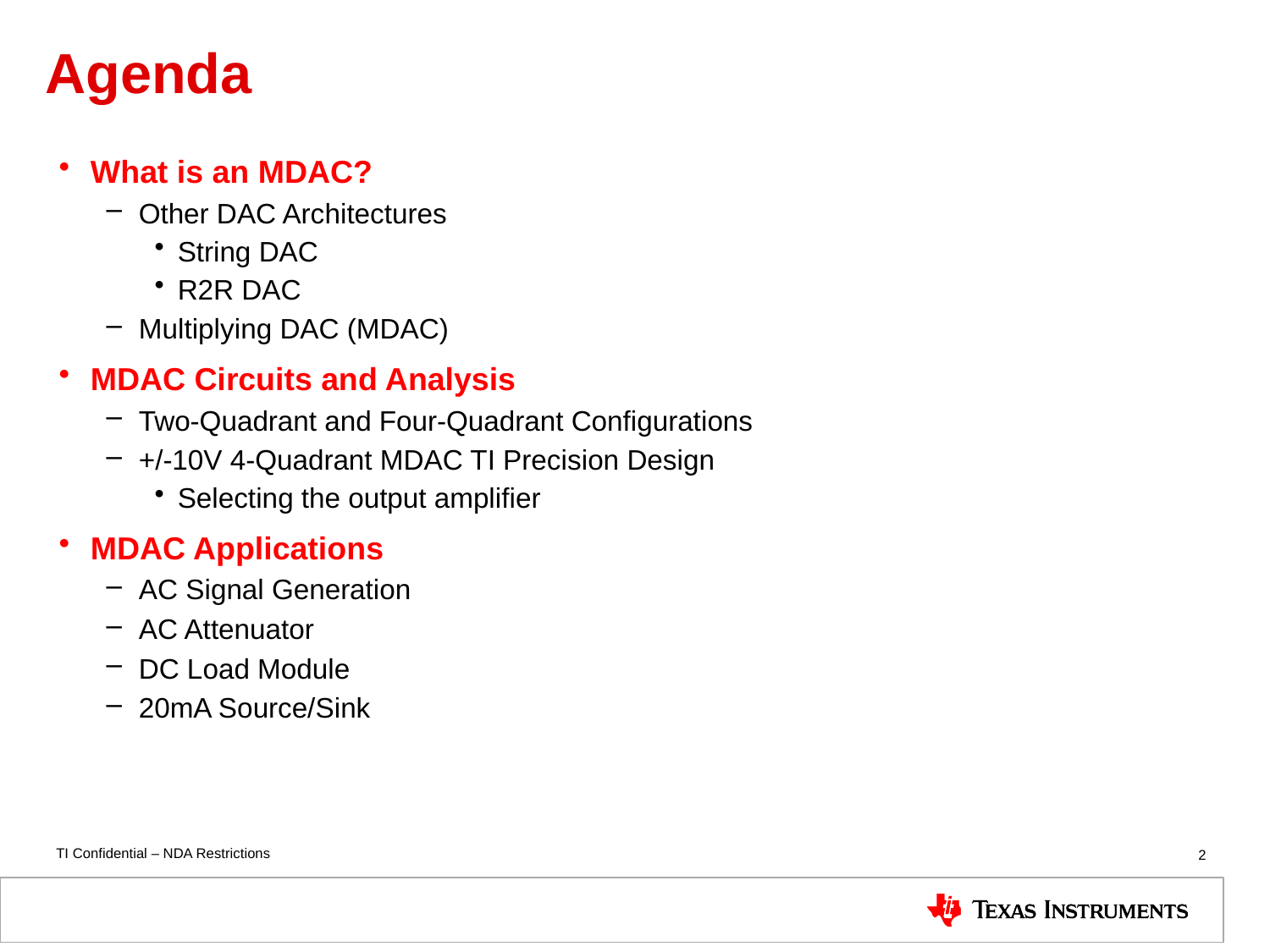

# Agenda
What is an MDAC?
Other DAC Architectures
String DAC
R2R DAC
Multiplying DAC (MDAC)
MDAC Circuits and Analysis
Two-Quadrant and Four-Quadrant Configurations
+/-10V 4-Quadrant MDAC TI Precision Design
Selecting the output amplifier
MDAC Applications
AC Signal Generation
AC Attenuator
DC Load Module
20mA Source/Sink
2